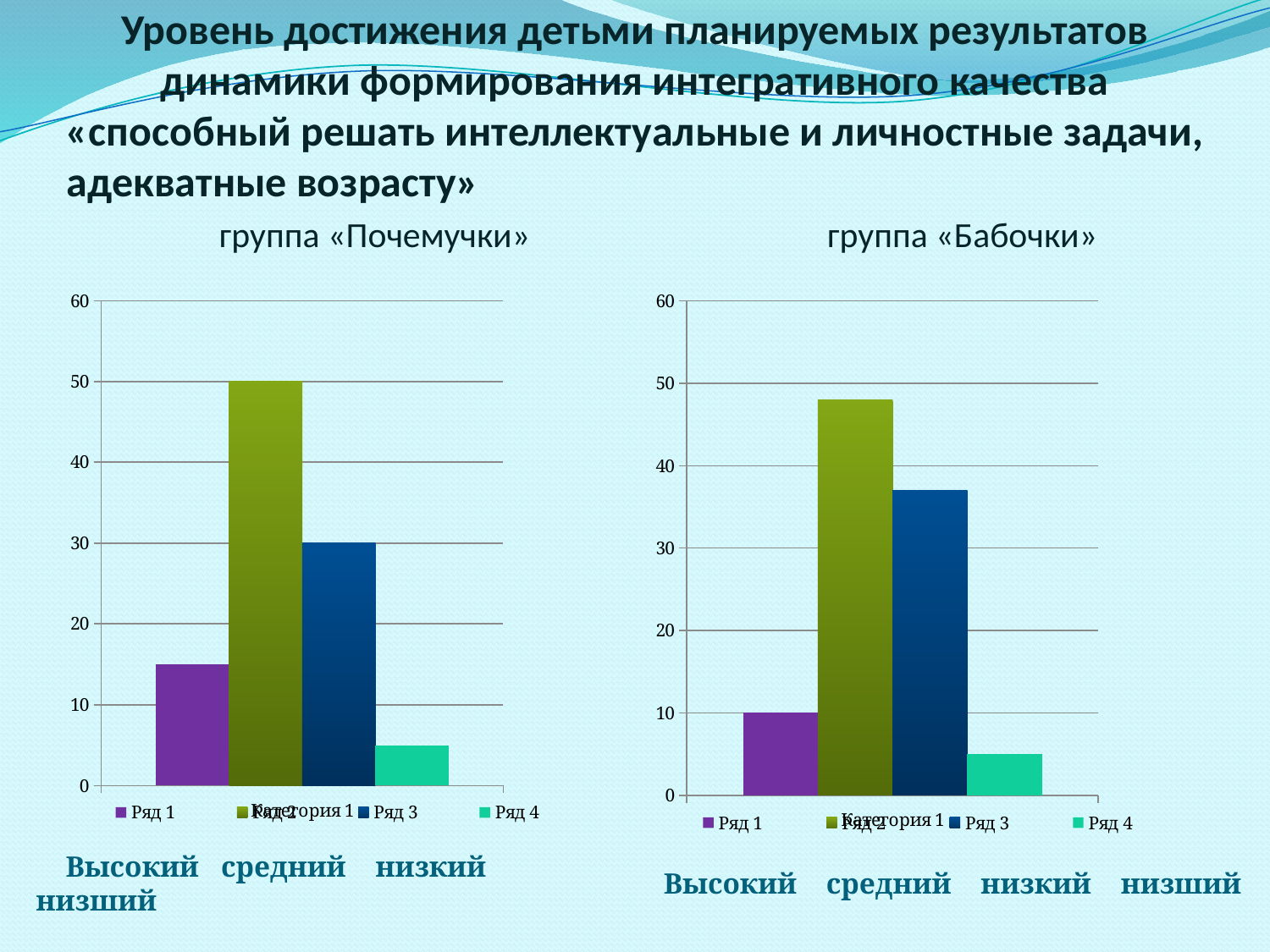

# Уровень достижения детьми планируемых результатов динамики формирования интегративного качества «способный решать интеллектуальные и личностные задачи, адекватные возрасту»                                                                                  группа «Почемучки»                                     группа «Бабочки»

### Chart

| Category | Ряд 1 | Ряд 2 | Ряд 3 | Ряд 4 |
|---|---|---|---|---|
| Категория 1 | 15.0 | 50.0 | 30.0 | 5.0 |

### Chart

| Category | Ряд 1 | Ряд 2 | Ряд 3 | Ряд 4 |
|---|---|---|---|---|
| Категория 1 | 10.0 | 48.0 | 37.0 | 5.0 |
    Высокий   средний    низкий   низший
   Высокий    средний    низкий    низший